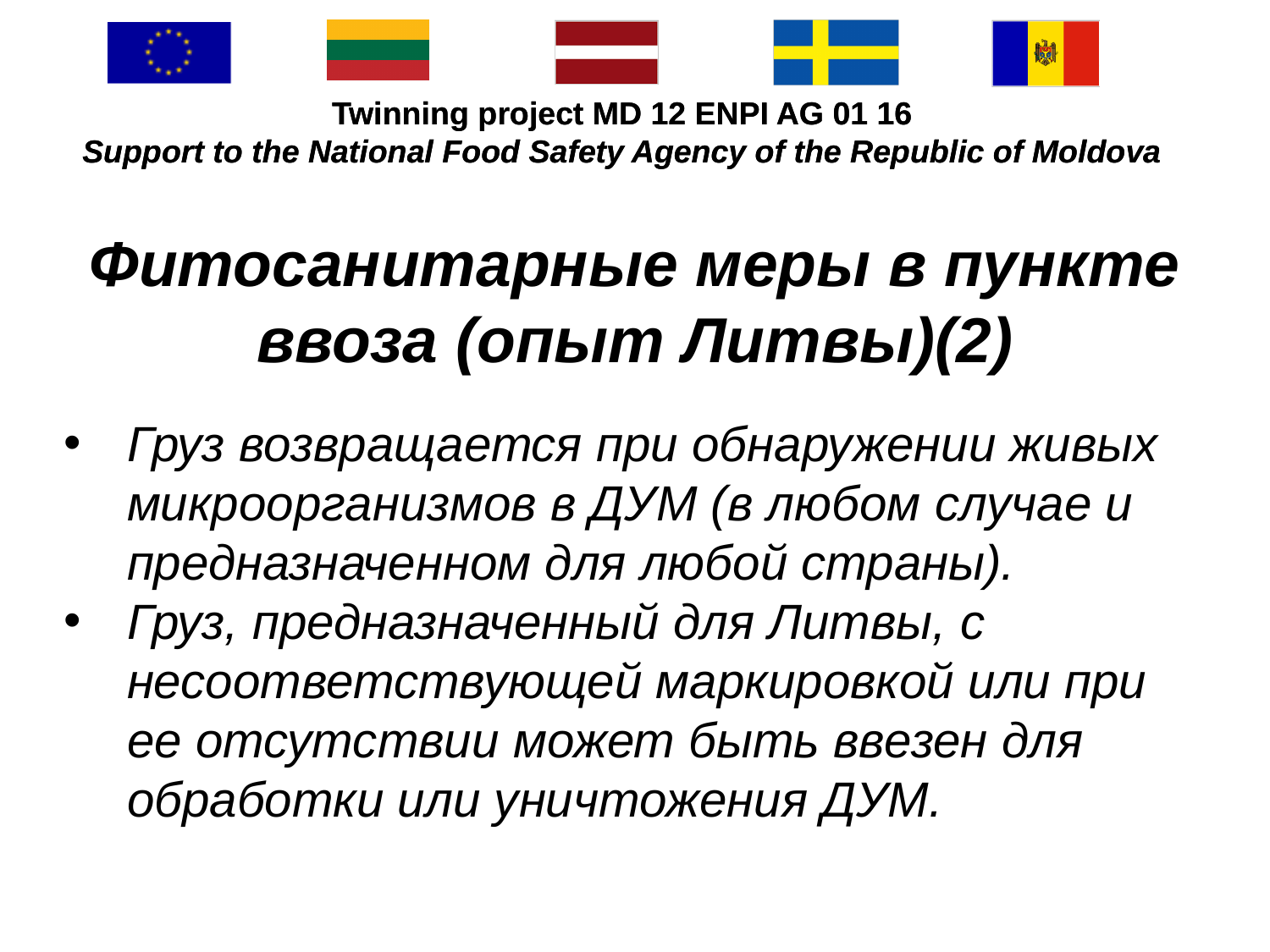

#
Фитосанитарные меры в пункте ввоза (опыт Литвы)(2)
Груз возвращается при обнаружении живых микроорганизмов в ДУМ (в любом случае и предназначенном для любой страны).
Груз, предназначенный для Литвы, с несоответствующей маркировкой или при ее отсутствии может быть ввезен для обработки или уничтожения ДУМ.